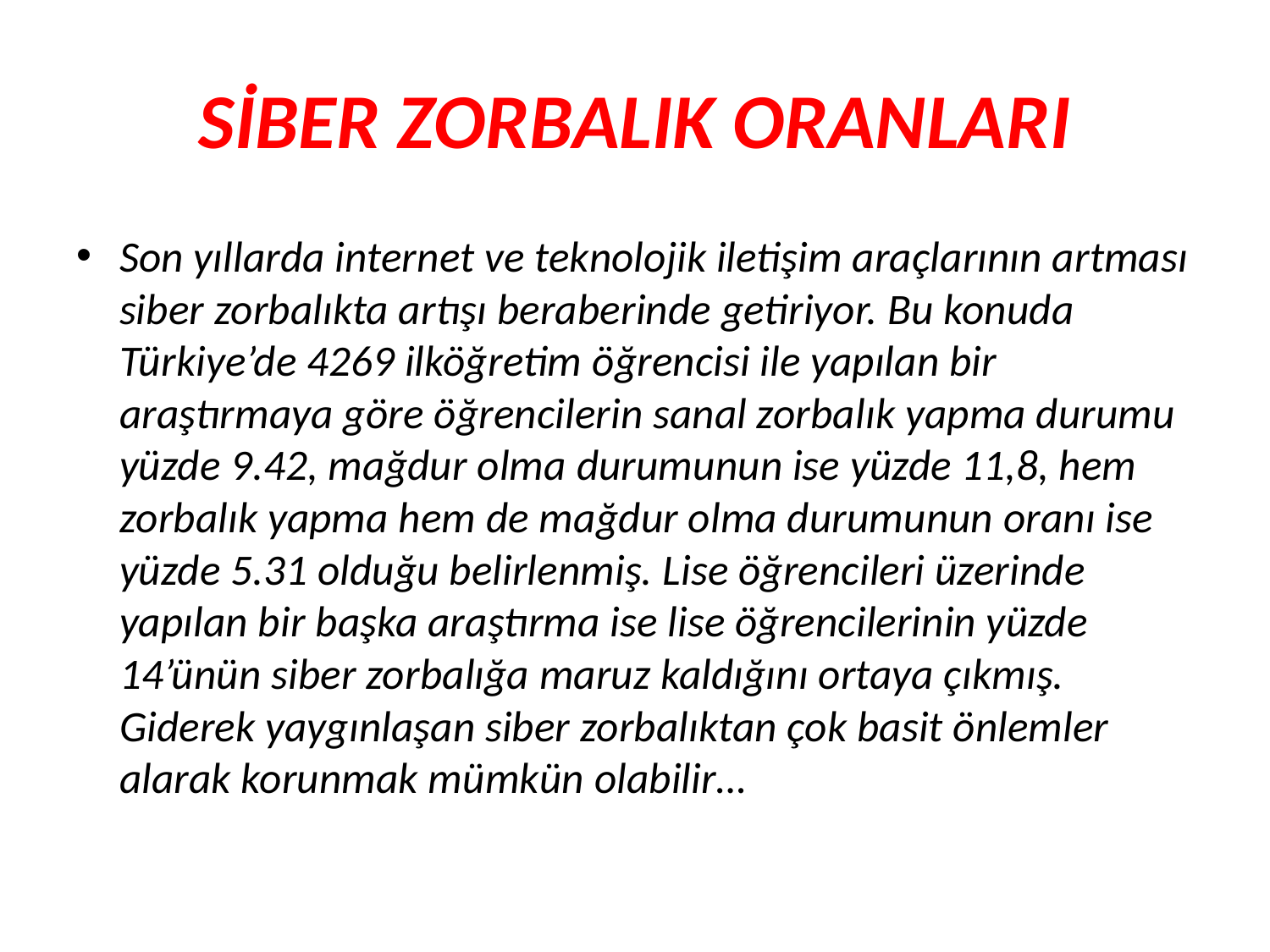

# Siber zorbalık oranları
Son yıllarda internet ve teknolojik iletişim araçlarının artması siber zorbalıkta artışı beraberinde getiriyor. Bu konuda Türkiye’de 4269 ilköğretim öğrencisi ile yapılan bir araştırmaya göre öğrencilerin sanal zorbalık yapma durumu yüzde 9.42, mağdur olma durumunun ise yüzde 11,8, hem zorbalık yapma hem de mağdur olma durumunun oranı ise yüzde 5.31 olduğu belirlenmiş. Lise öğrencileri üzerinde yapılan bir başka araştırma ise lise öğrencilerinin yüzde 14’ünün siber zorbalığa maruz kaldığını ortaya çıkmış. Giderek yaygınlaşan siber zorbalıktan çok basit önlemler alarak korunmak mümkün olabilir…